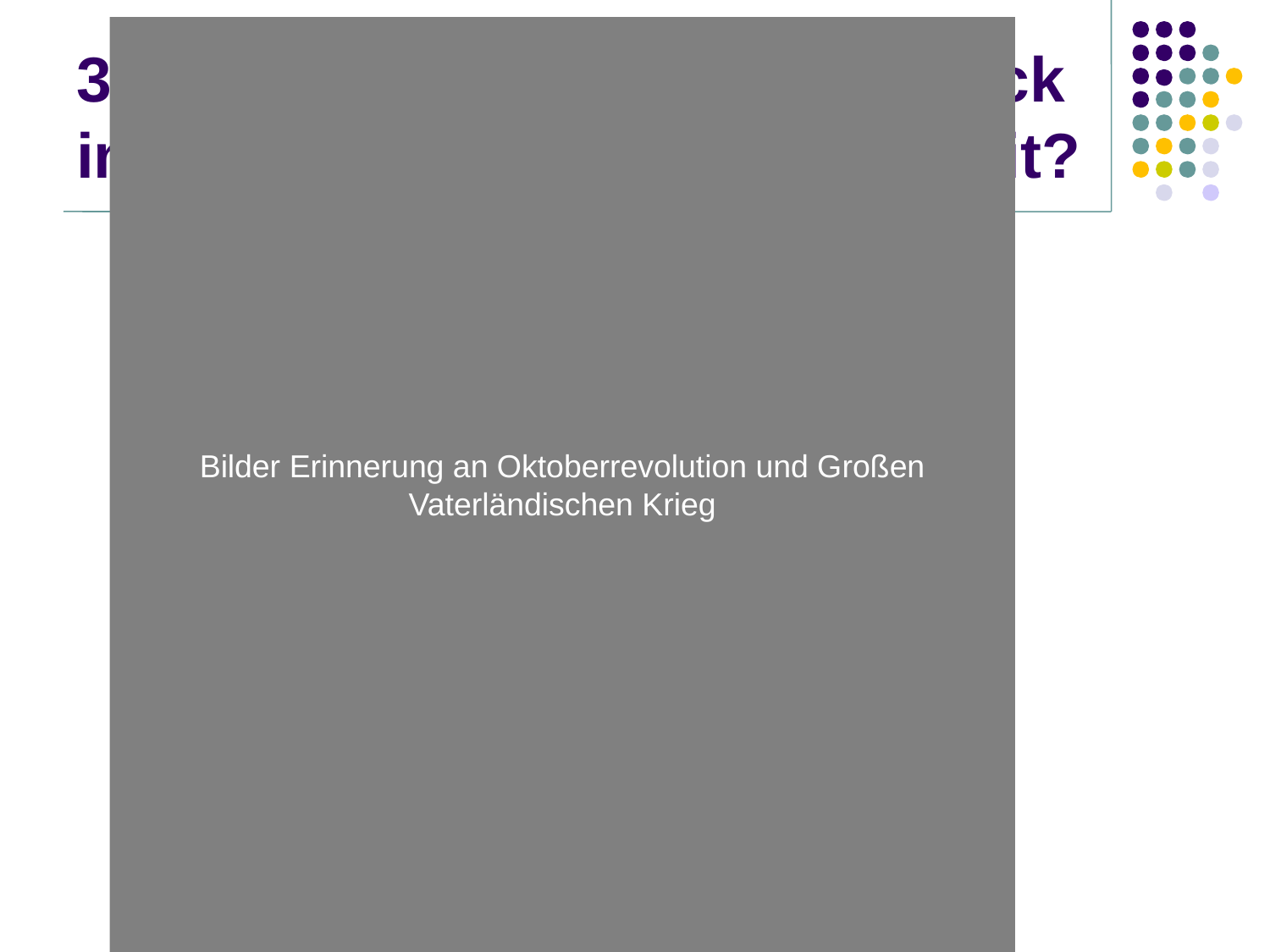

# 3. Russland auf dem Weg zurück in die zaristische Vergangenheit?
Bilder Erinnerung an Oktoberrevolution und Großen Vaterländischen Krieg